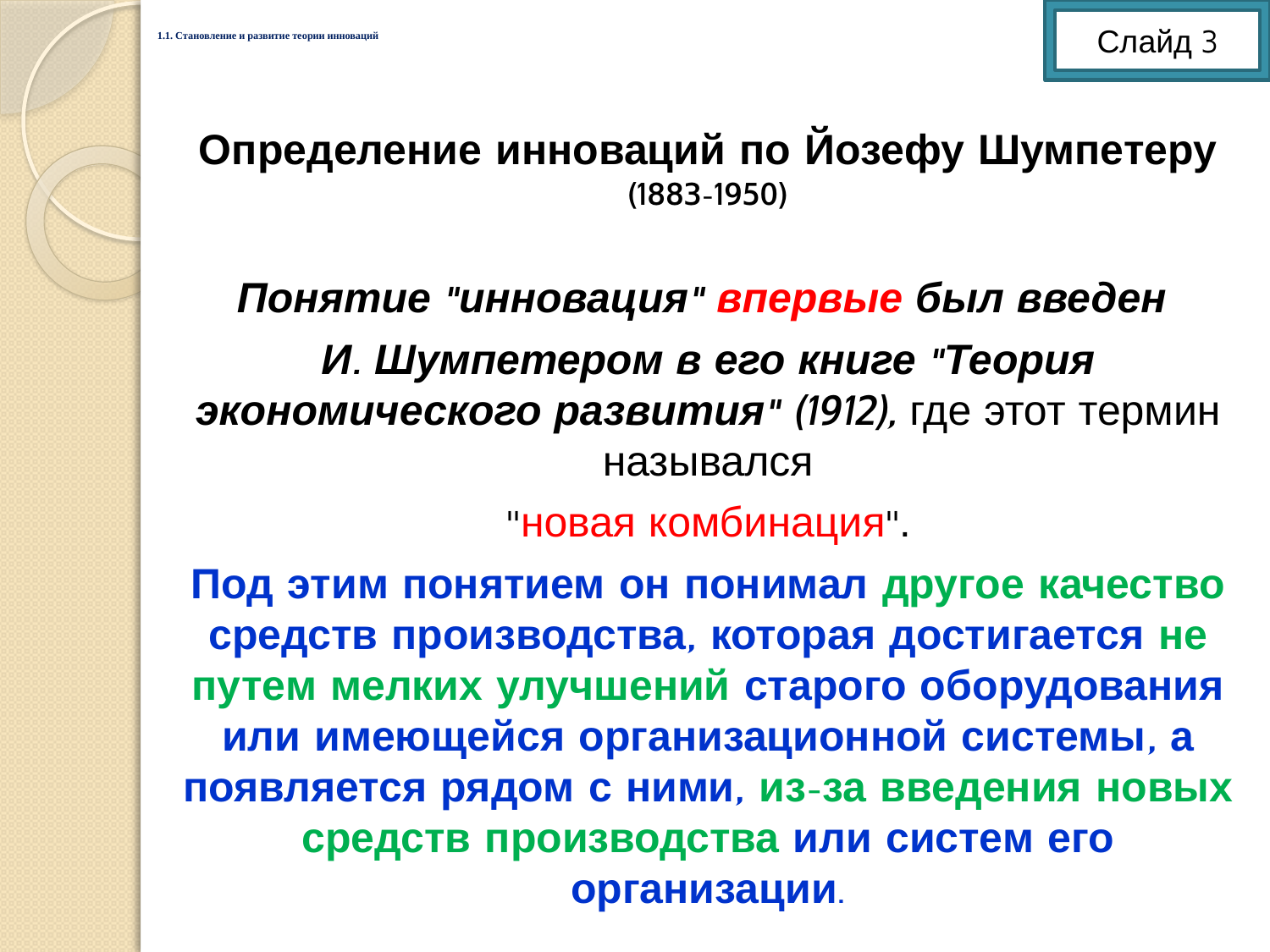

Слайд 3
# 1.1. Становление и развитие теории инноваций
Определение инноваций по Йозефу Шумпетеру (1883-1950)

Понятие "инновация" впервые был введен
И. Шумпетером в его книге "Теория экономического развития" (1912), где этот термин назывался
 "новая комбинация".
Под этим понятием он понимал другое качество средств производства, которая достигается не путем мелких улучшений старого оборудования или имеющейся организационной системы, а появляется рядом с ними, из-за введения новых средств производства или систем его организации.